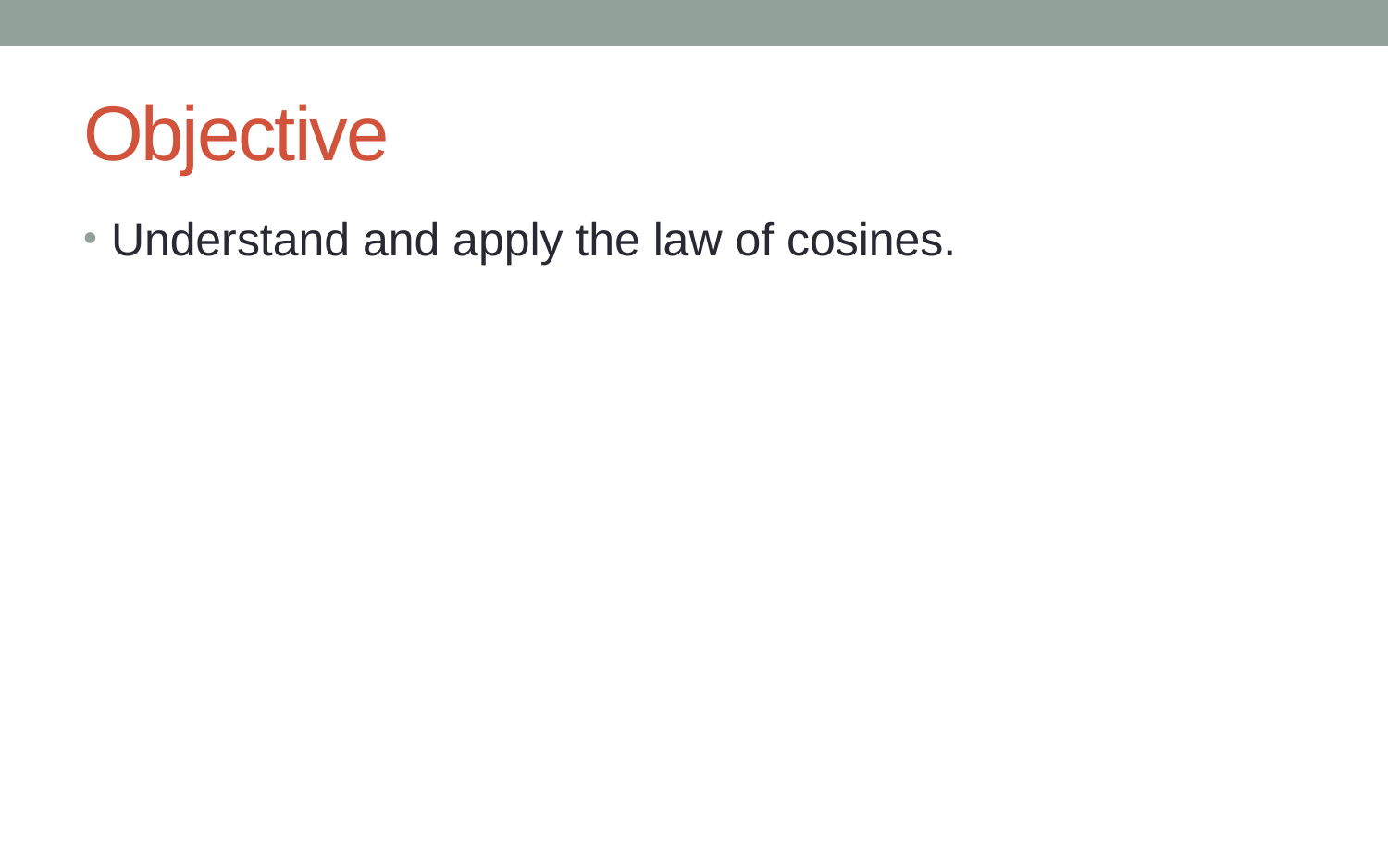

# Objective
Understand and apply the law of cosines.